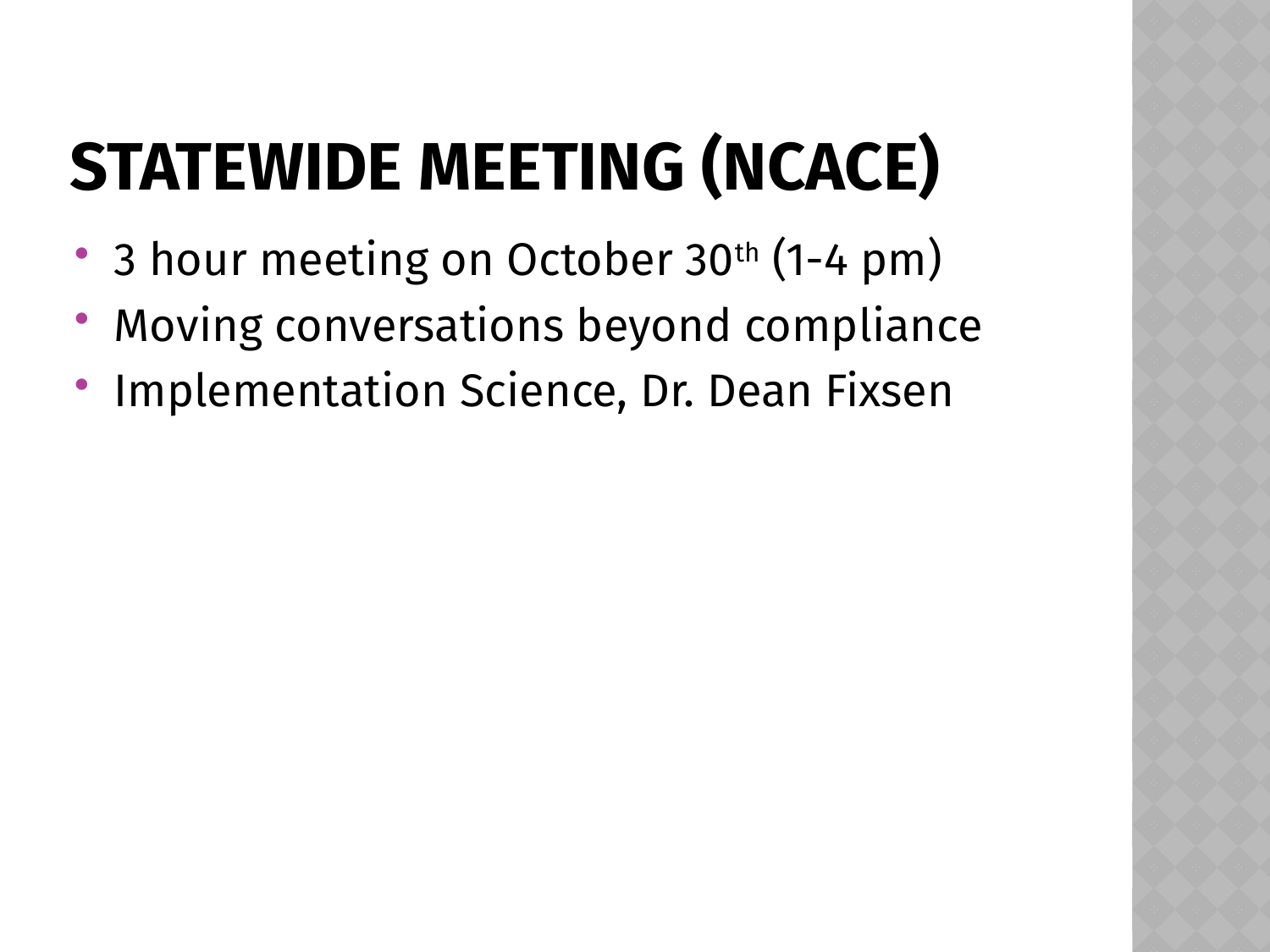

# Statewide Meeting (NCACE)
3 hour meeting on October 30th (1-4 pm)
Moving conversations beyond compliance
Implementation Science, Dr. Dean Fixsen